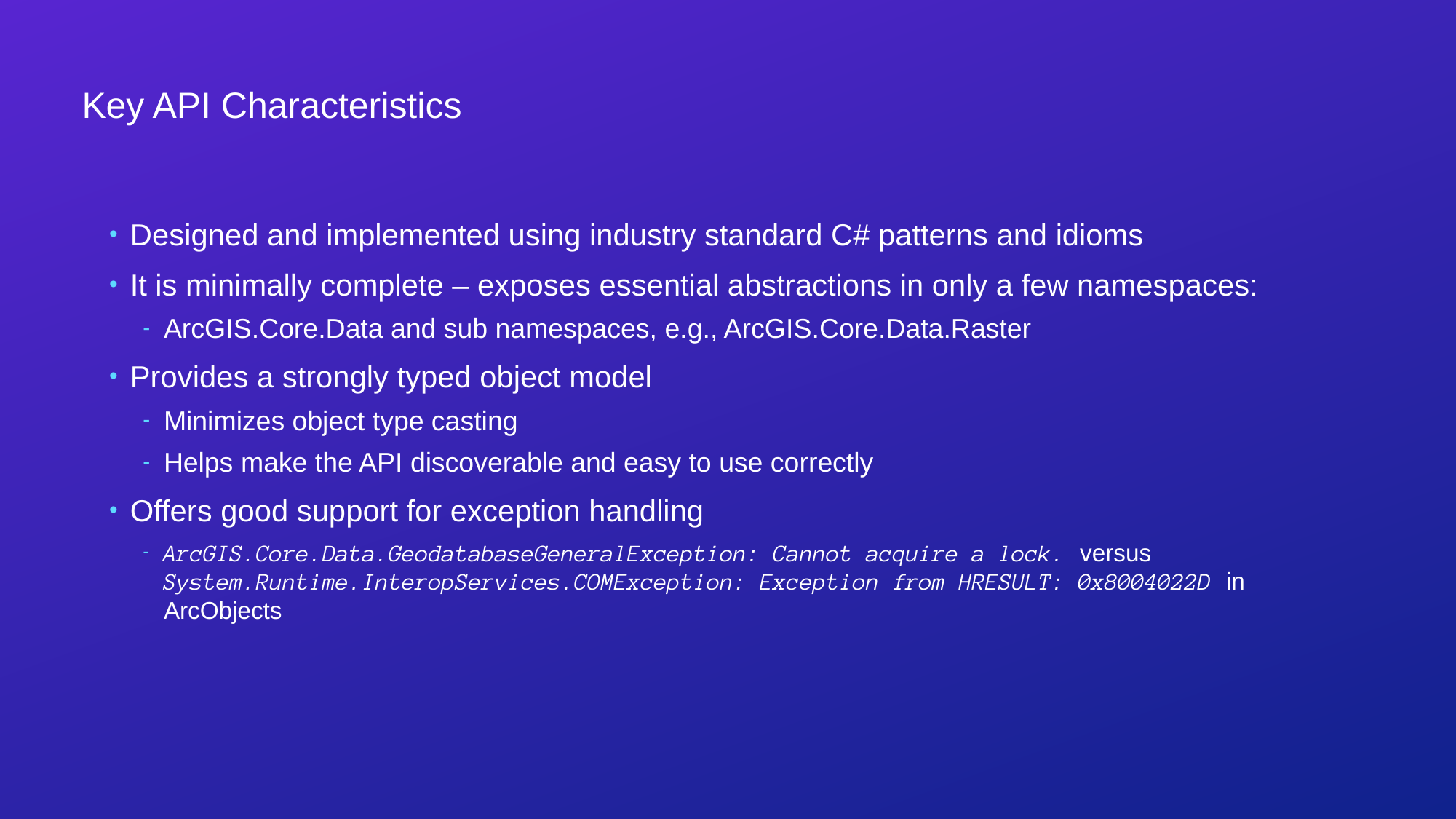

# Key API Characteristics

Designed and implemented using industry standard C# patterns and idioms
It is minimally complete – exposes essential abstractions in only a few namespaces:
ArcGIS.Core.Data and sub namespaces, e.g., ArcGIS.Core.Data.Raster
Provides a strongly typed object model
Minimizes object type casting
Helps make the API discoverable and easy to use correctly
Offers good support for exception handling
ArcGIS.Core.Data.GeodatabaseGeneralException: Cannot acquire a lock. versus System.Runtime.InteropServices.COMException: Exception from HRESULT: 0x8004022D in ArcObjects